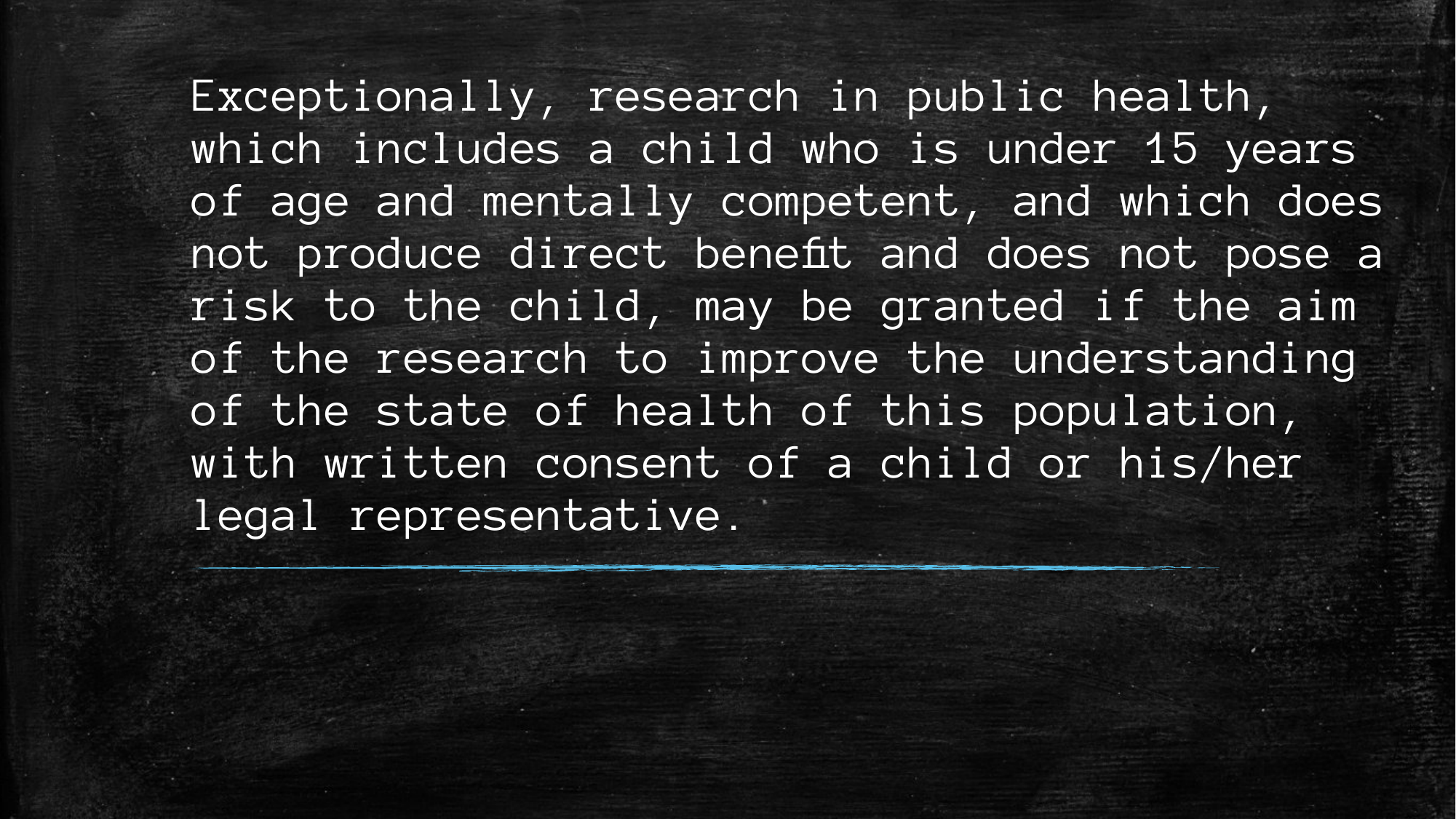

# Exceptionally, research in public health, which includes a child who is under 15 years of age and mentally competent, and which does not produce direct beneﬁt and does not pose a risk to the child, may be granted if the aim of the research to improve the understanding of the state of health of this population, with written consent of a child or his/her legal representative.